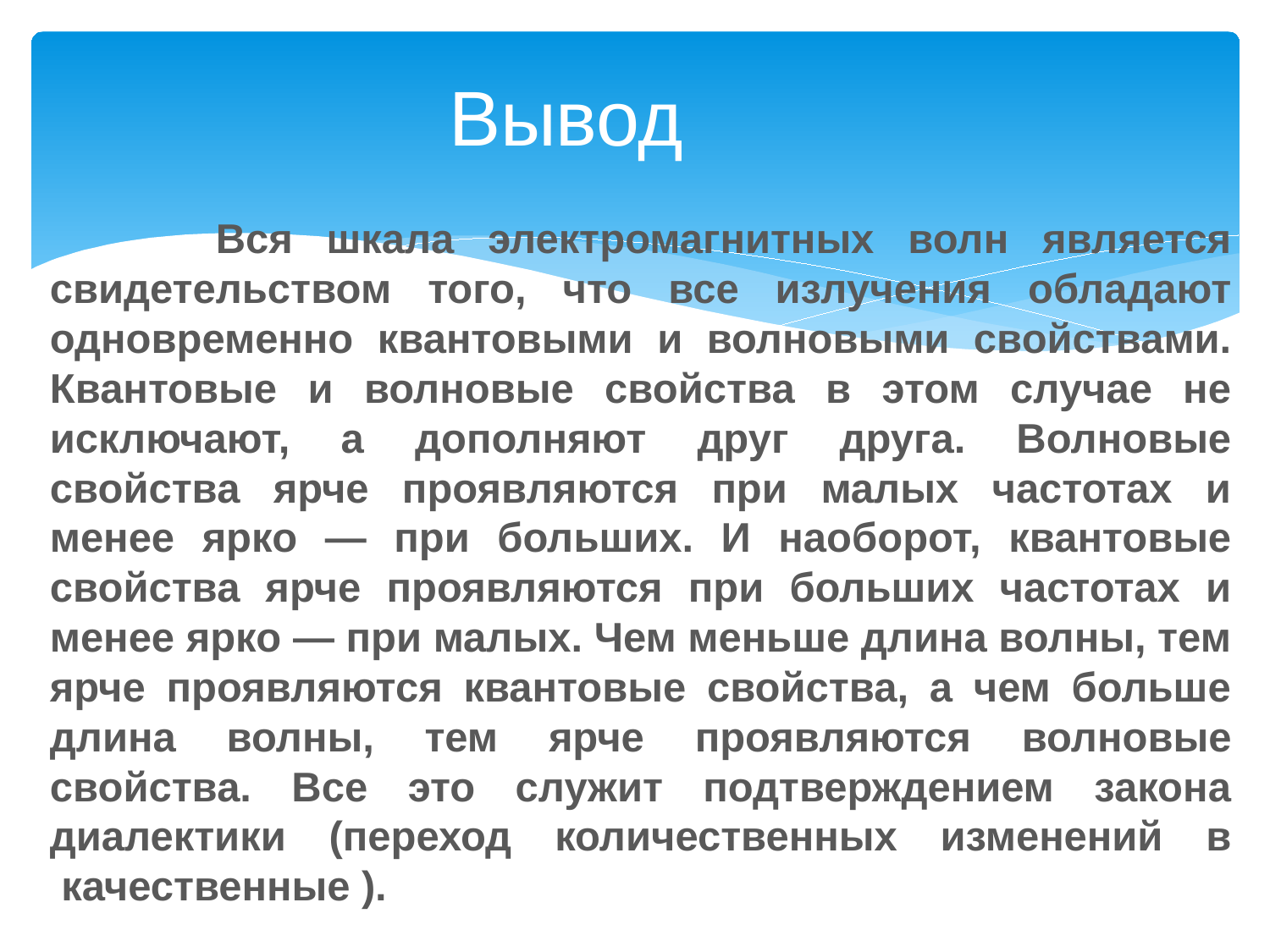

# Вывод
      Вся шкала электромагнитных волн является свидетельством того, что все излучения обладают одновременно квантовыми и волновыми свойствами. Квантовые и волновые свойства в этом случае не исключают, а дополняют друг друга. Волновые свойства ярче проявляются при малых частотах и менее ярко — при больших. И наоборот, квантовые свойства ярче проявляются при больших частотах и менее ярко — при малых. Чем меньше длина волны, тем ярче проявляются квантовые свойства, а чем больше длина волны, тем ярче проявляются волновые свойства. Все это служит подтверждением закона диалектики (переход количественных изменений в  качественные ).